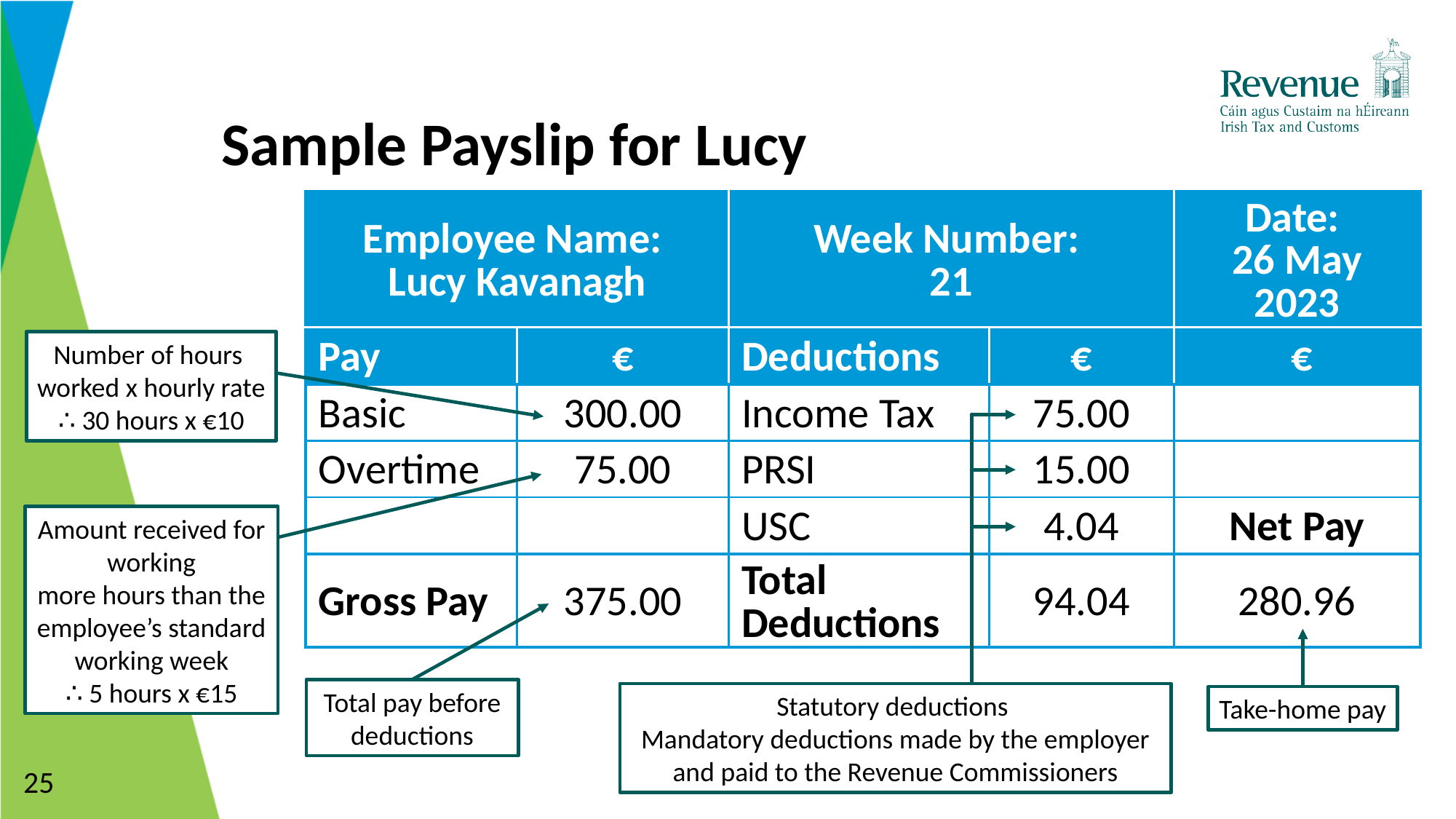

# Sample Payslip for Lucy
| Employee Name: Lucy Kavanagh |  | Week Number: 21 |  | Date: 26 May 2023 |
| --- | --- | --- | --- | --- |
| Pay | € | Deductions | € | € |
| Basic | 300.00 | Income Tax | 75.00 |  |
| Overtime | 75.00 | PRSI | 15.00 |  |
|  |  | USC | 4.04 | Net Pay |
| Gross Pay | 375.00 | Total Deductions | 94.04 | 280.96 |
Number of hours
worked x hourly rate
∴ 30 hours x €10
Amount received for working
more hours than the employee’s standard
working week
∴ 5 hours x €15
Total pay before
deductions
Statutory deductions
Mandatory deductions made by the employer and paid to the Revenue Commissioners
Take-home pay
25